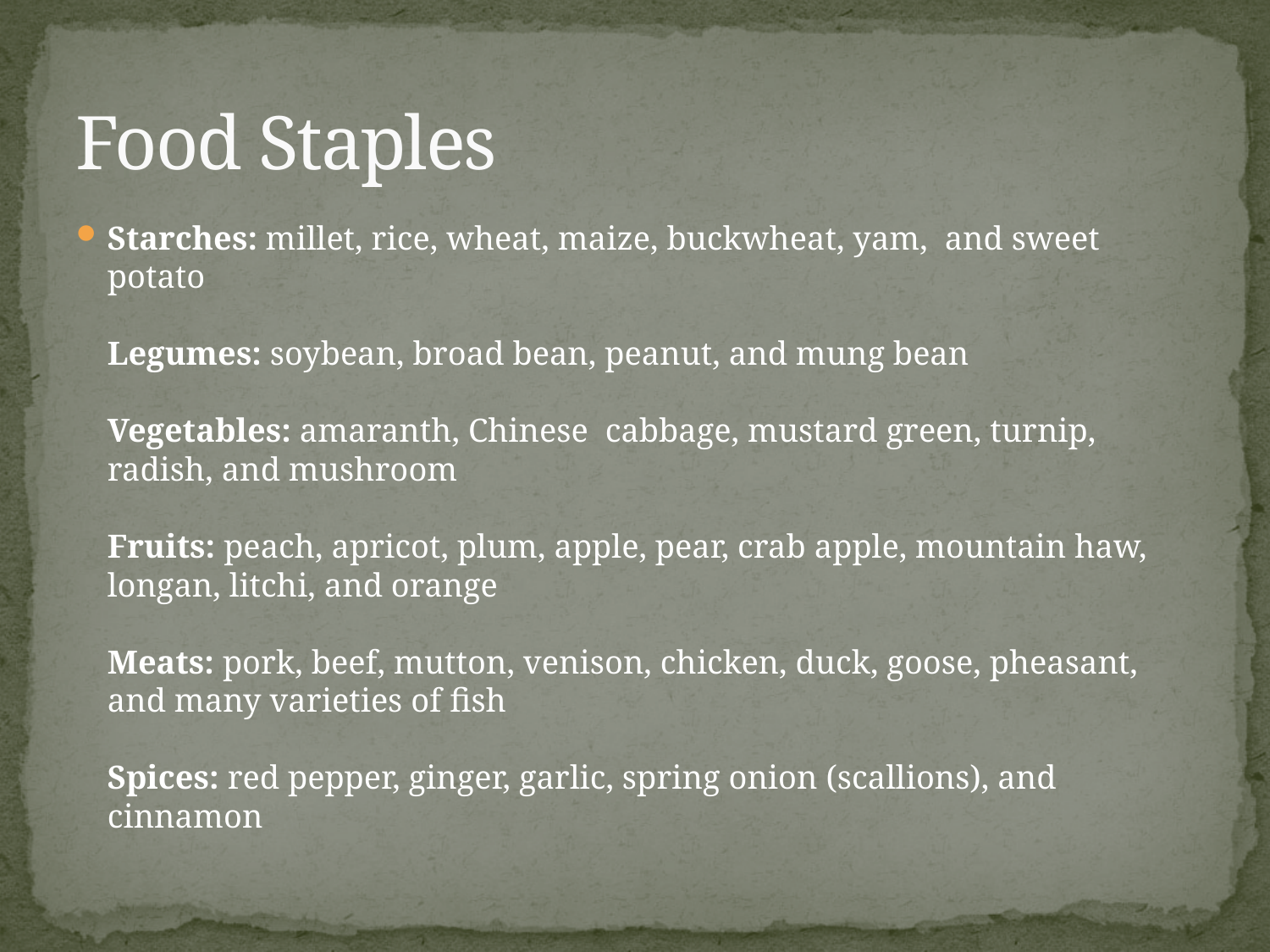

# Food Staples
Starches: millet, rice, wheat, maize, buckwheat, yam,  and sweet potato
Legumes: soybean, broad bean, peanut, and mung bean
Vegetables: amaranth, Chinese  cabbage, mustard green, turnip, radish, and mushroom
Fruits: peach, apricot, plum, apple, pear, crab apple, mountain haw, longan, litchi, and orange
Meats: pork, beef, mutton, venison, chicken, duck, goose, pheasant, and many varieties of fish
Spices: red pepper, ginger, garlic, spring onion (scallions), and cinnamon